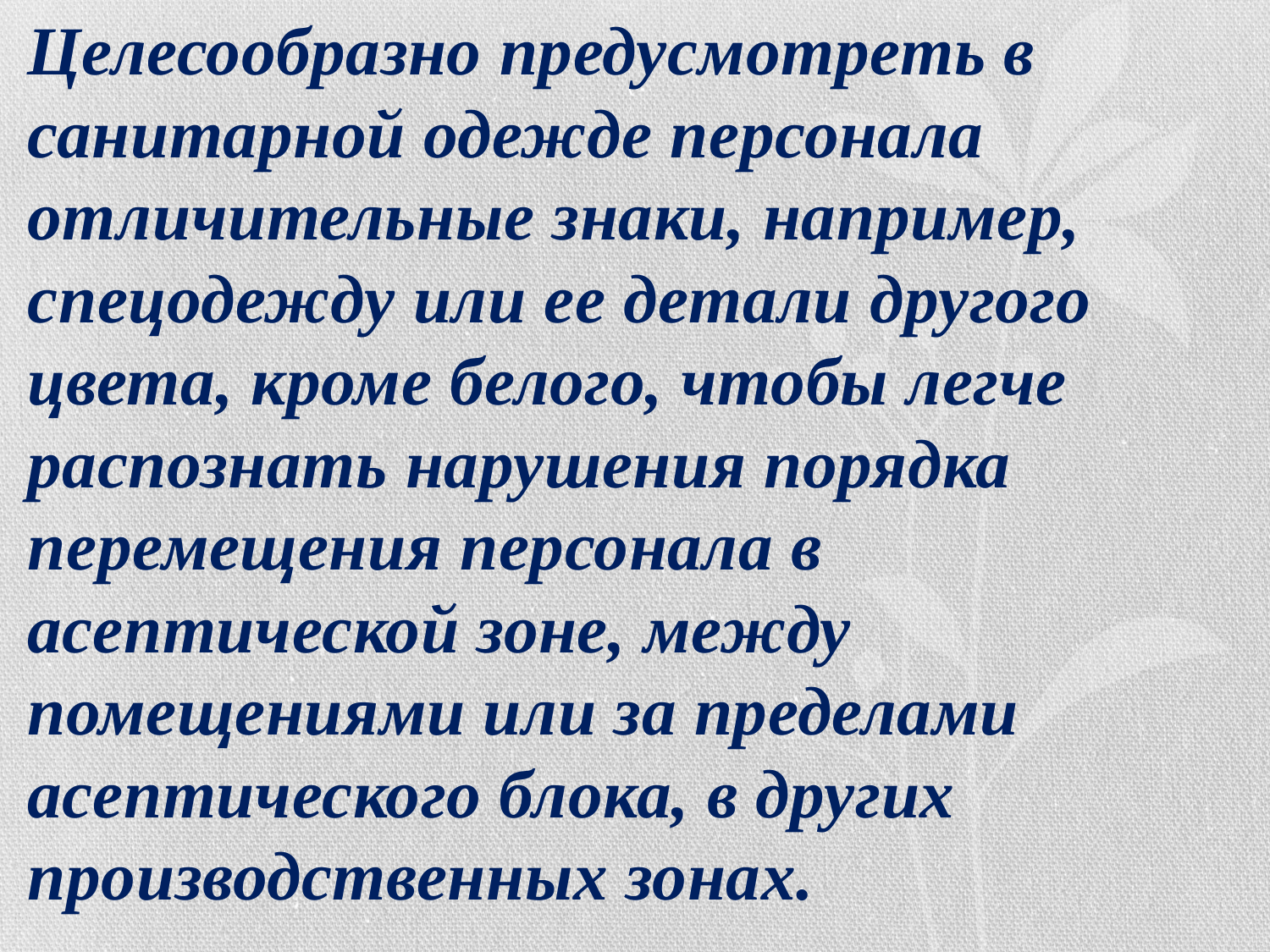

Целесообразно предусмотреть в санитарной одежде персонала отличительные знаки, например, спецодежду или ее детали другого цвета, кроме белого, чтобы легче распознать нарушения порядка перемещения персонала в асептической зоне, между помещениями или за пределами асептического блока, в других производственных зонах.